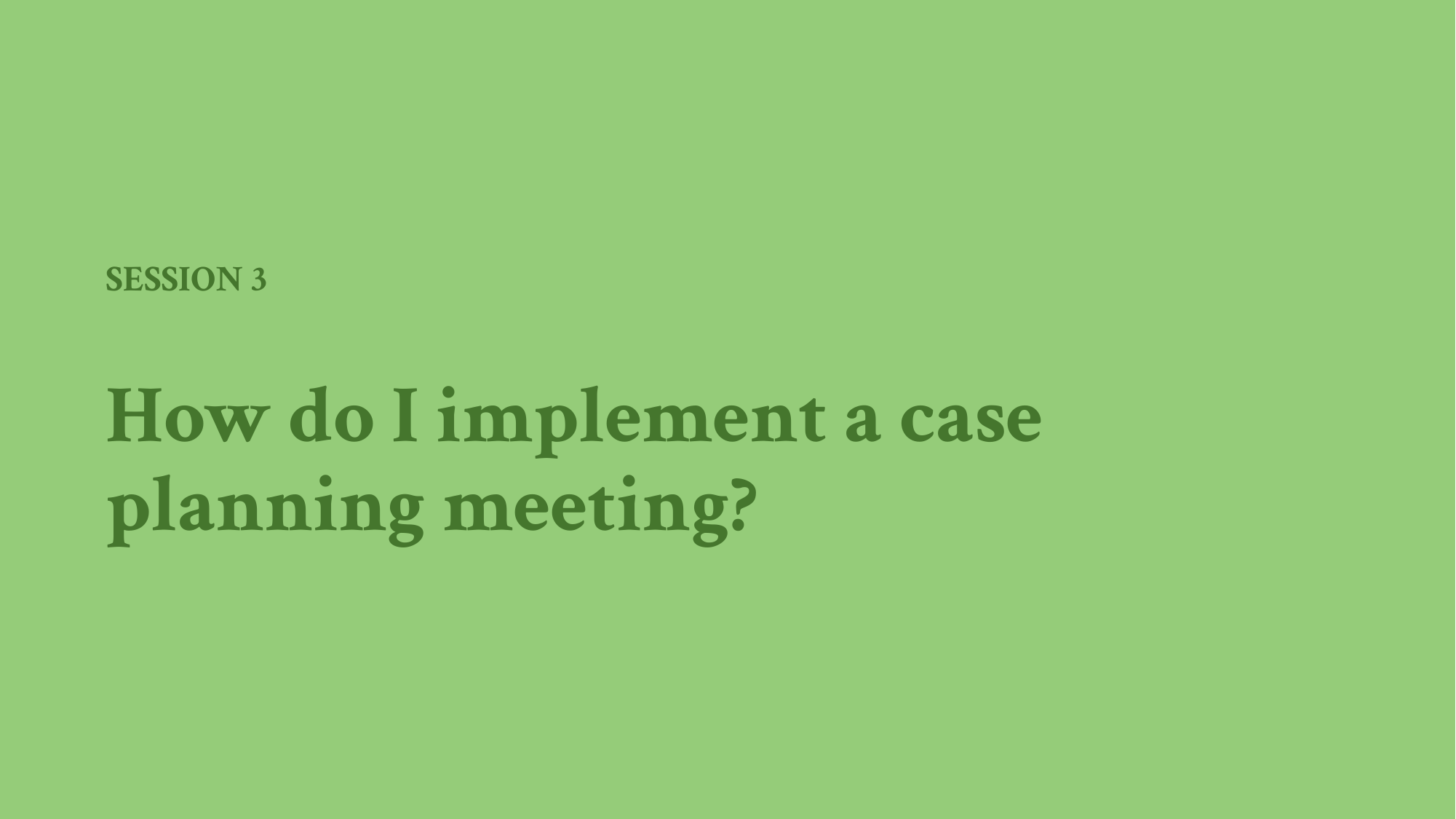

SESSION 3
How do I implement a case planning meeting?